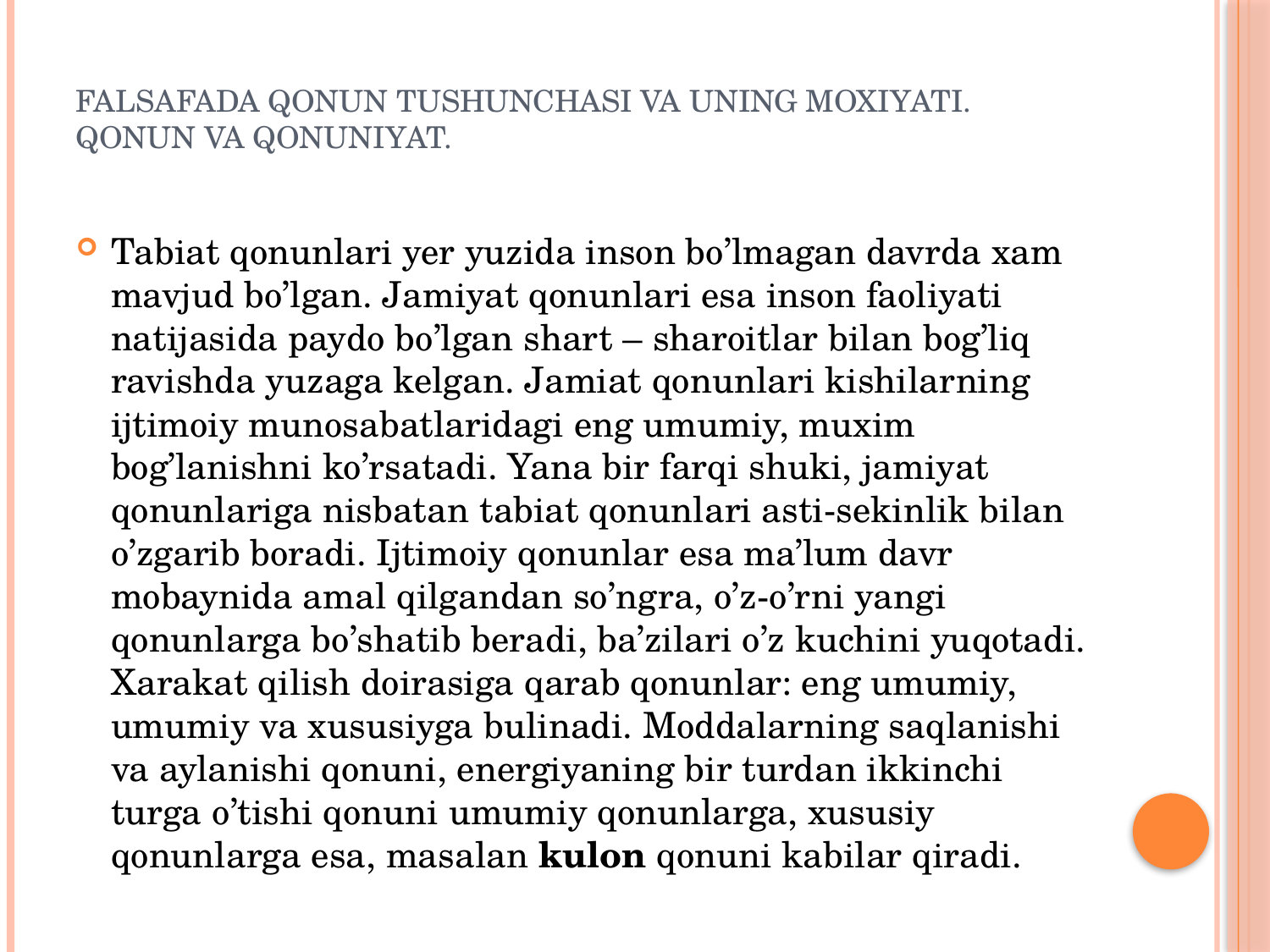

# Falsafada qonun tushunchasi va uning moxiyati. Qonun va qonuniyat.
Tabiat qonunlari yer yuzida inson bo’lmagan davrda xam mavjud bo’lgan. Jamiyat qonunlari esa inson faoliyati natijasida paydo bo’lgan shart – sharoitlar bilan bog’liq ravishda yuzaga kelgan. Jamiat qonunlari kishilarning ijtimoiy munosabatlaridagi eng umumiy, muxim bog’lanishni ko’rsatadi. Yana bir farqi shuki, jamiyat qonunlariga nisbatan tabiat qonunlari asti-sekinlik bilan o’zgarib boradi. Ijtimoiy qonunlar esa ma’lum davr mobaynida amal qilgandan so’ngra, o’z-o’rni yangi qonunlarga bo’shatib beradi, ba’zilari o’z kuchini yuqotadi. Xarakat qilish doirasiga qarab qonunlar: eng umumiy, umumiy va xususiyga bulinadi. Moddalarning saqlanishi va aylanishi qonuni, energiyaning bir turdan ikkinchi turga o’tishi qonuni umumiy qonunlarga, xususiy qonunlarga esa, masalan kulon qonuni kabilar qiradi.